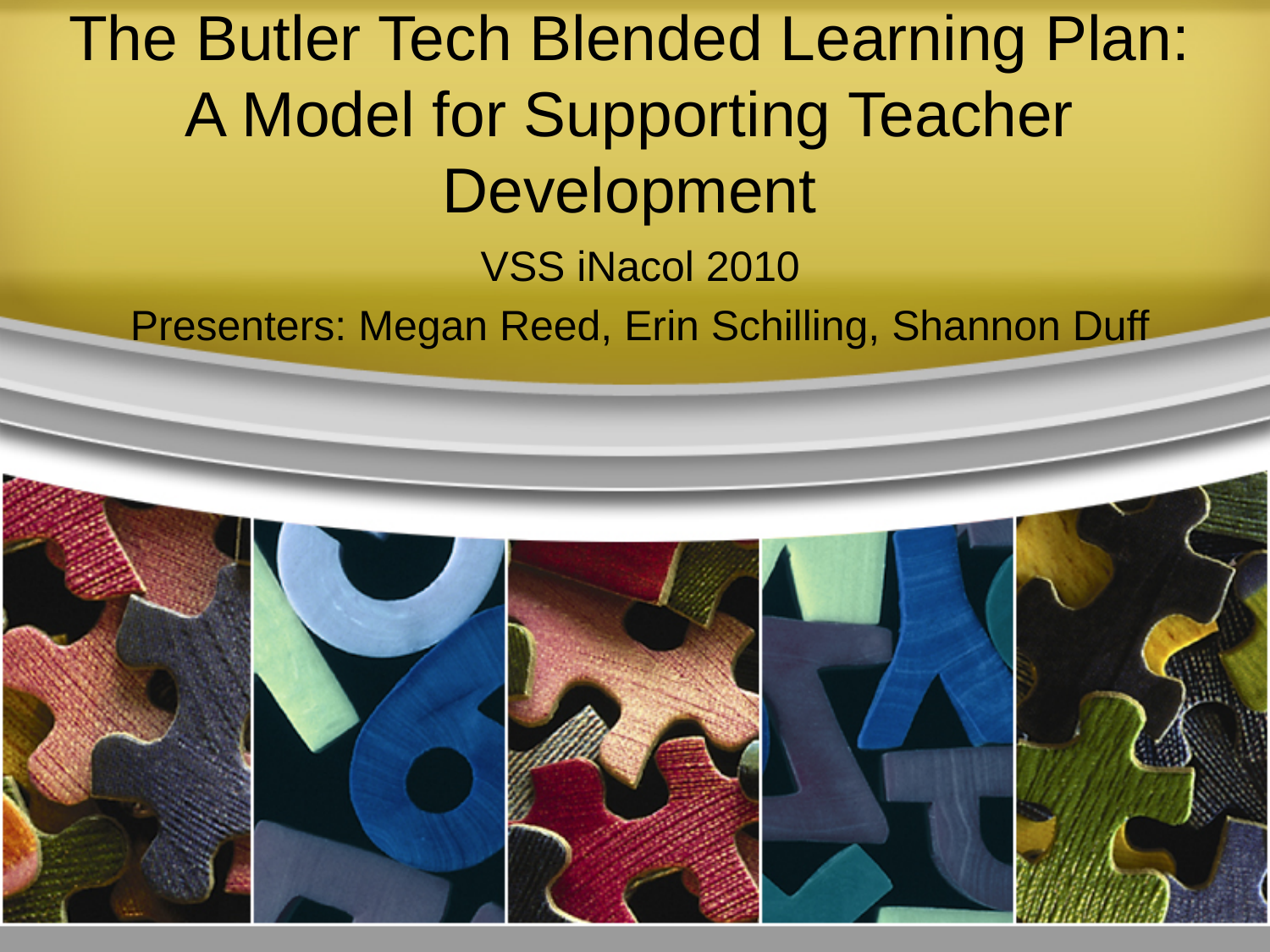

# The Butler Tech Blended Learning Plan: A Model for Supporting Teacher Development
VSS iNacol 2010
Presenters: Megan Reed, Erin Schilling, Shannon Duff